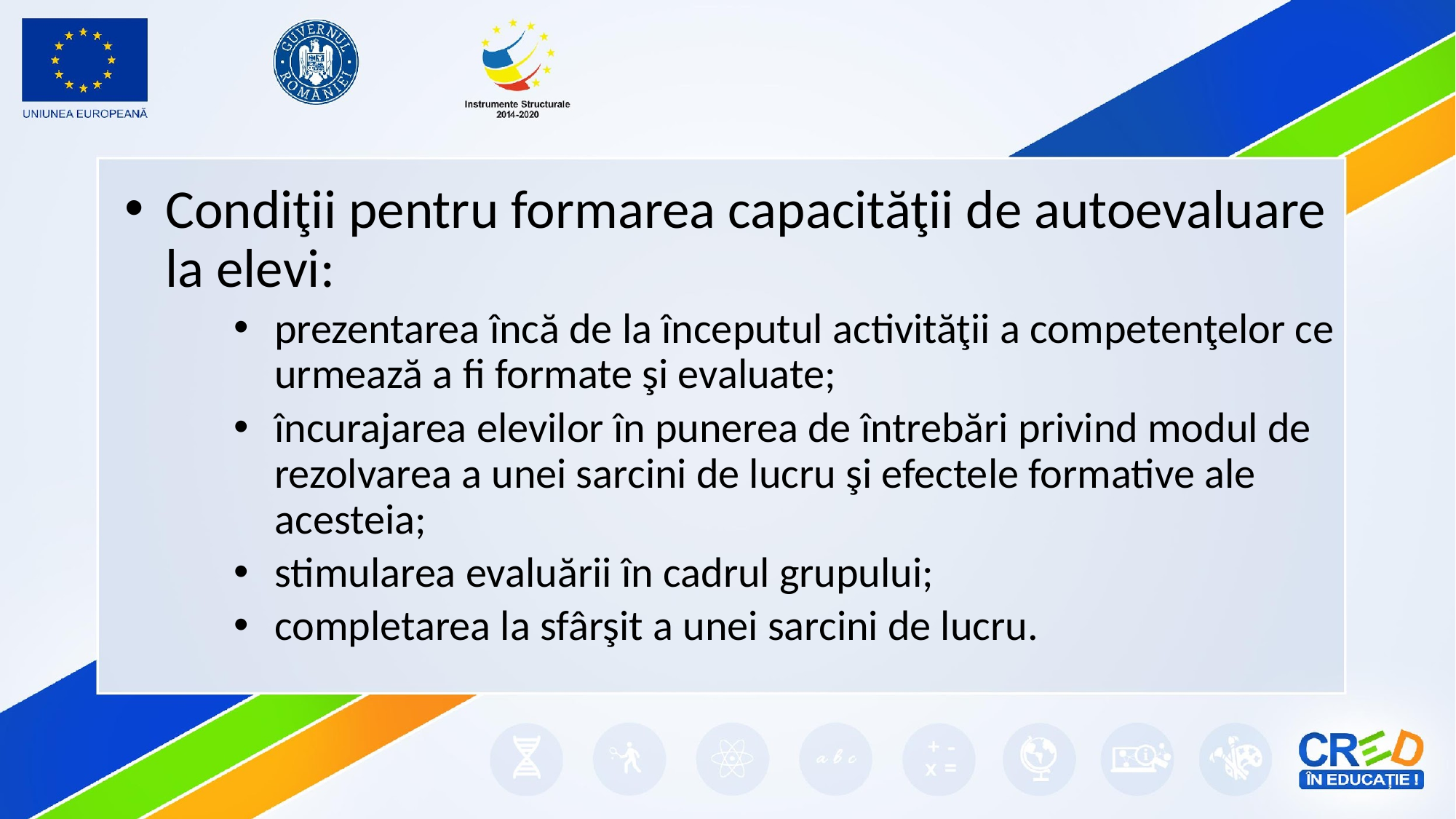

Condiţii pentru formarea capacităţii de autoevaluare la elevi:
prezentarea încă de la începutul activităţii a competenţelor ce urmează a fi formate şi evaluate;
încurajarea elevilor în punerea de întrebări privind modul de rezolvarea a unei sarcini de lucru şi efectele formative ale acesteia;
stimularea evaluării în cadrul grupului;
completarea la sfârşit a unei sarcini de lucru.